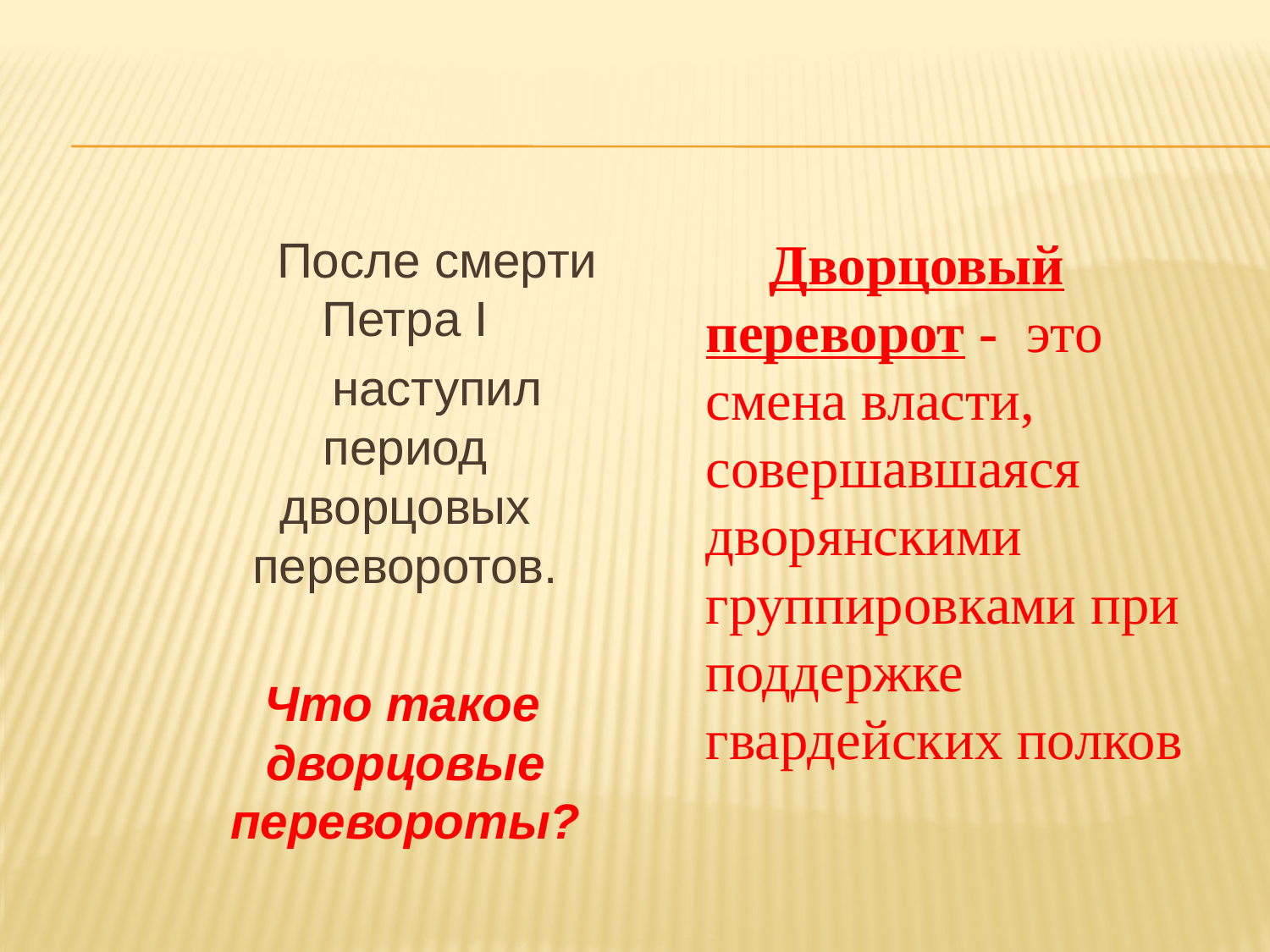

После смерти Петра I
наступил период дворцовых переворотов.

   Что такое дворцовые перевороты?

Дворцовый переворот -  это  смена власти, совершавшаяся дворянскими группировками при поддержке гвардейских полков